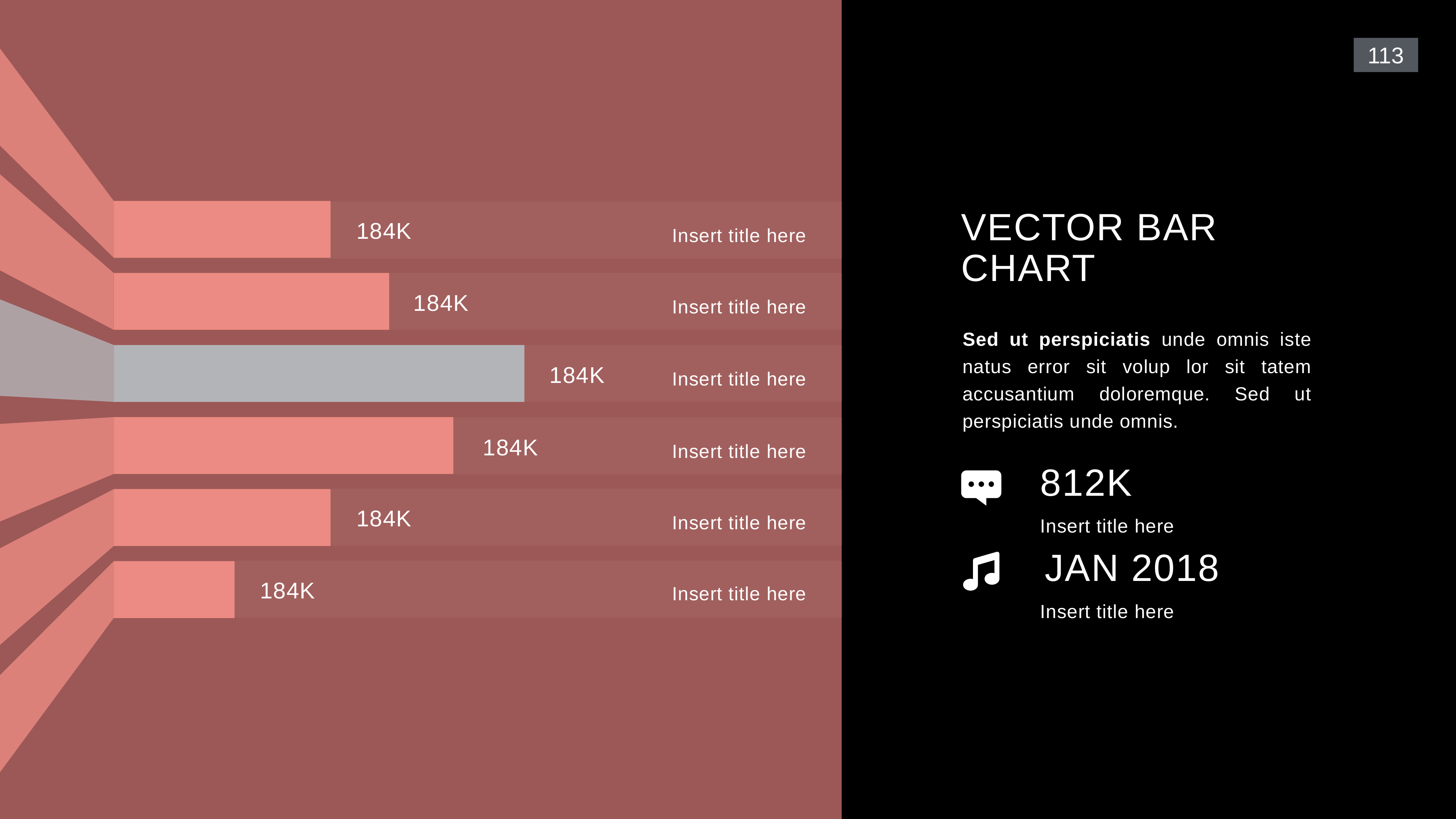

113

vector bar chart

184K
Insert title here

184K
Insert title here

Sed ut perspiciatis unde omnis iste natus error sit volup lor sit tatem accusantium doloremque. Sed ut perspiciatis unde omnis.

184K
Insert title here

184K
Insert title here
812K
Insert title here

184K
Insert title here
jan 2018
Insert title here

184K
Insert title here